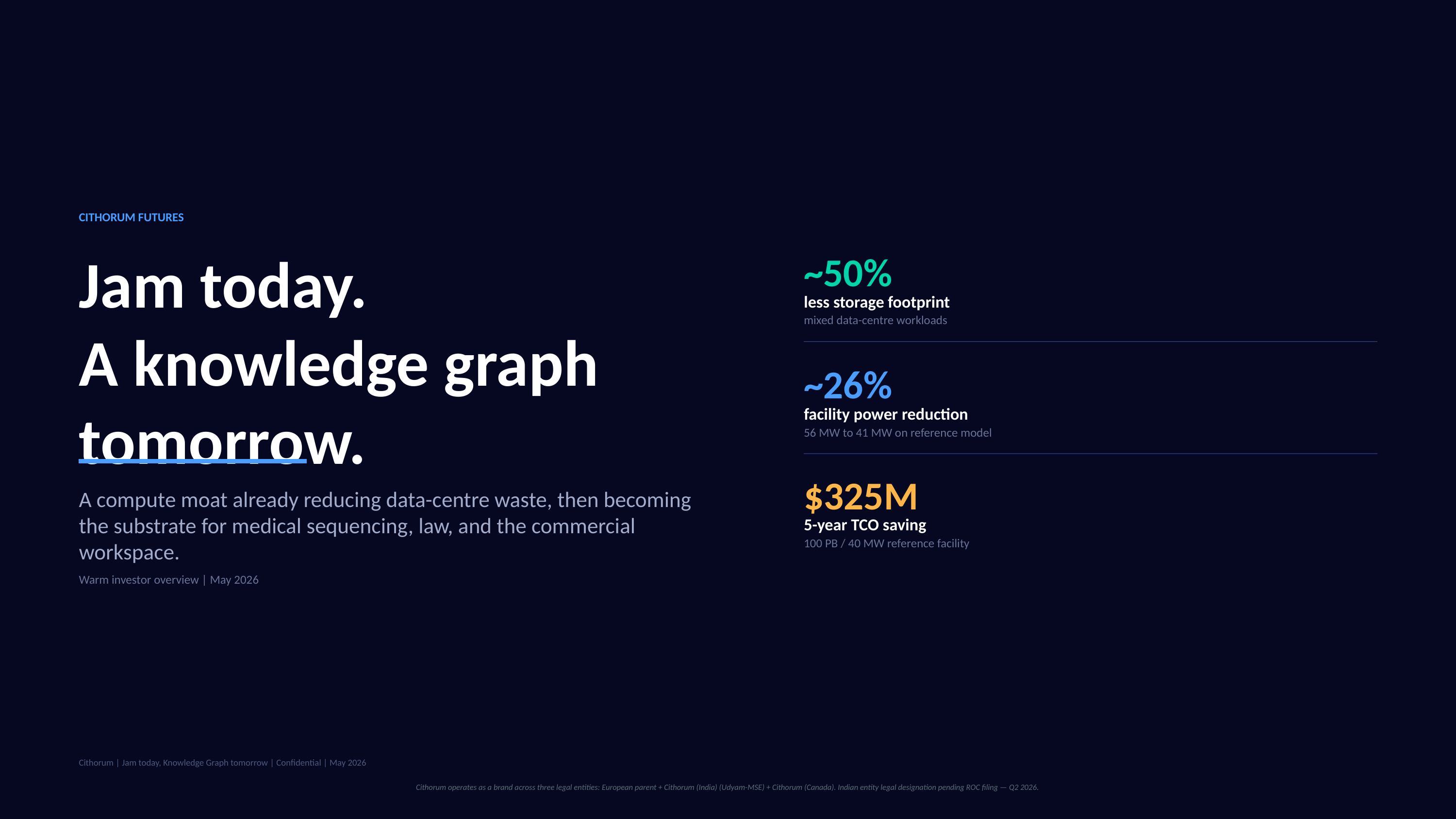

CITHORUM FUTURES
Jam today.
A knowledge graph tomorrow.
~50%
less storage footprint
mixed data-centre workloads

~26%
facility power reduction
56 MW to 41 MW on reference model

$325M
A compute moat already reducing data-centre waste, then becoming the substrate for medical sequencing, law, and the commercial workspace.
5-year TCO saving
100 PB / 40 MW reference facility
Warm investor overview | May 2026
Cithorum | Jam today, Knowledge Graph tomorrow | Confidential | May 2026
Cithorum operates as a brand across three legal entities: European parent + Cithorum (India) (Udyam-MSE) + Cithorum (Canada). Indian entity legal designation pending ROC filing — Q2 2026.